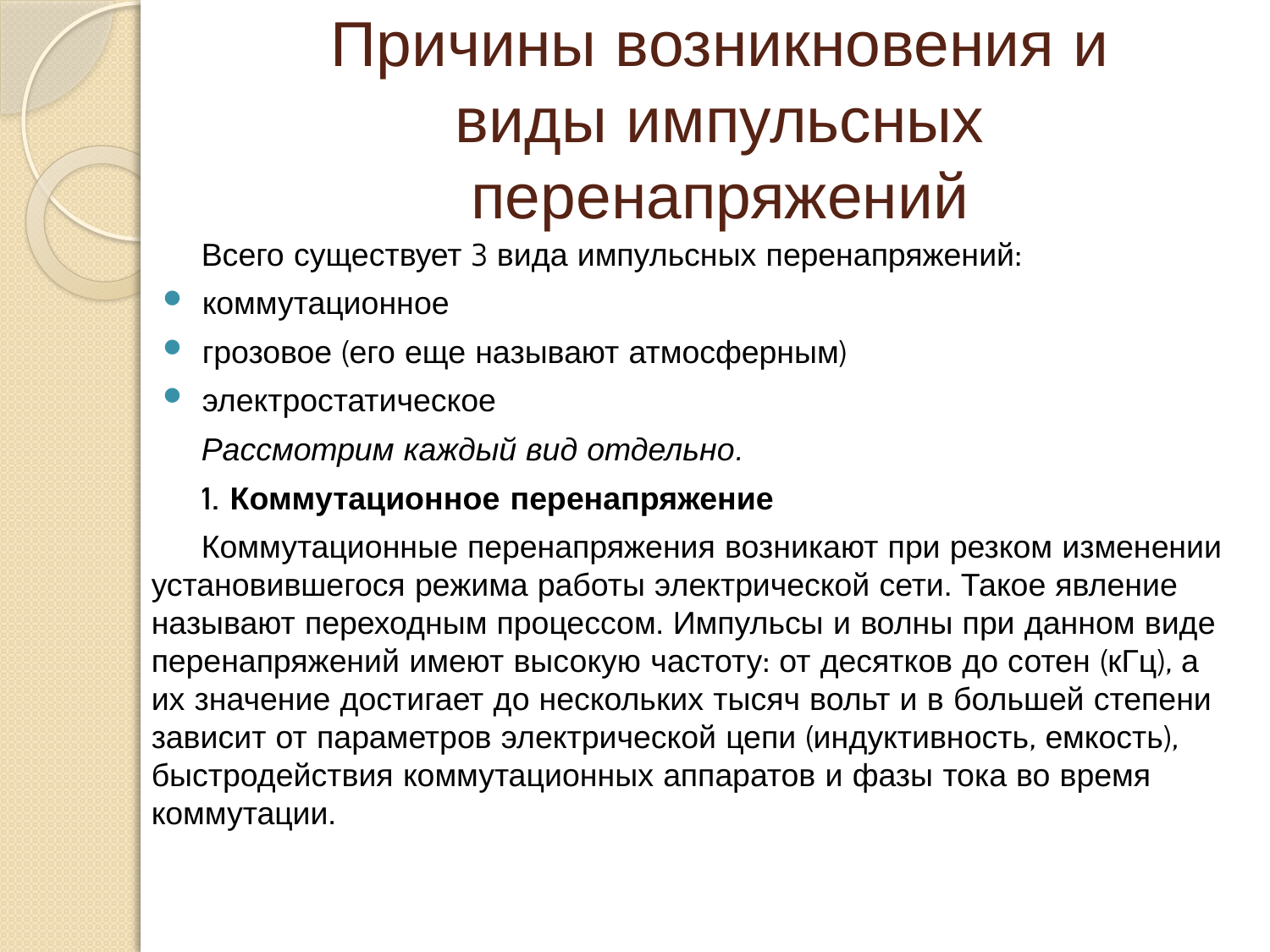

# Причины возникновения и виды импульсных перенапряжений
Всего существует 3 вида импульсных перенапряжений:
коммутационное
грозовое (его еще называют атмосферным)
электростатическое
Рассмотрим каждый вид отдельно.
1. Коммутационное перенапряжение
Коммутационные перенапряжения возникают при резком изменении установившегося режима работы электрической сети. Такое явление называют переходным процессом. Импульсы и волны при данном виде перенапряжений имеют высокую частоту: от десятков до сотен (кГц), а их значение достигает до нескольких тысяч вольт и в большей степени зависит от параметров электрической цепи (индуктивность, емкость), быстродействия коммутационных аппаратов и фазы тока во время коммутации.